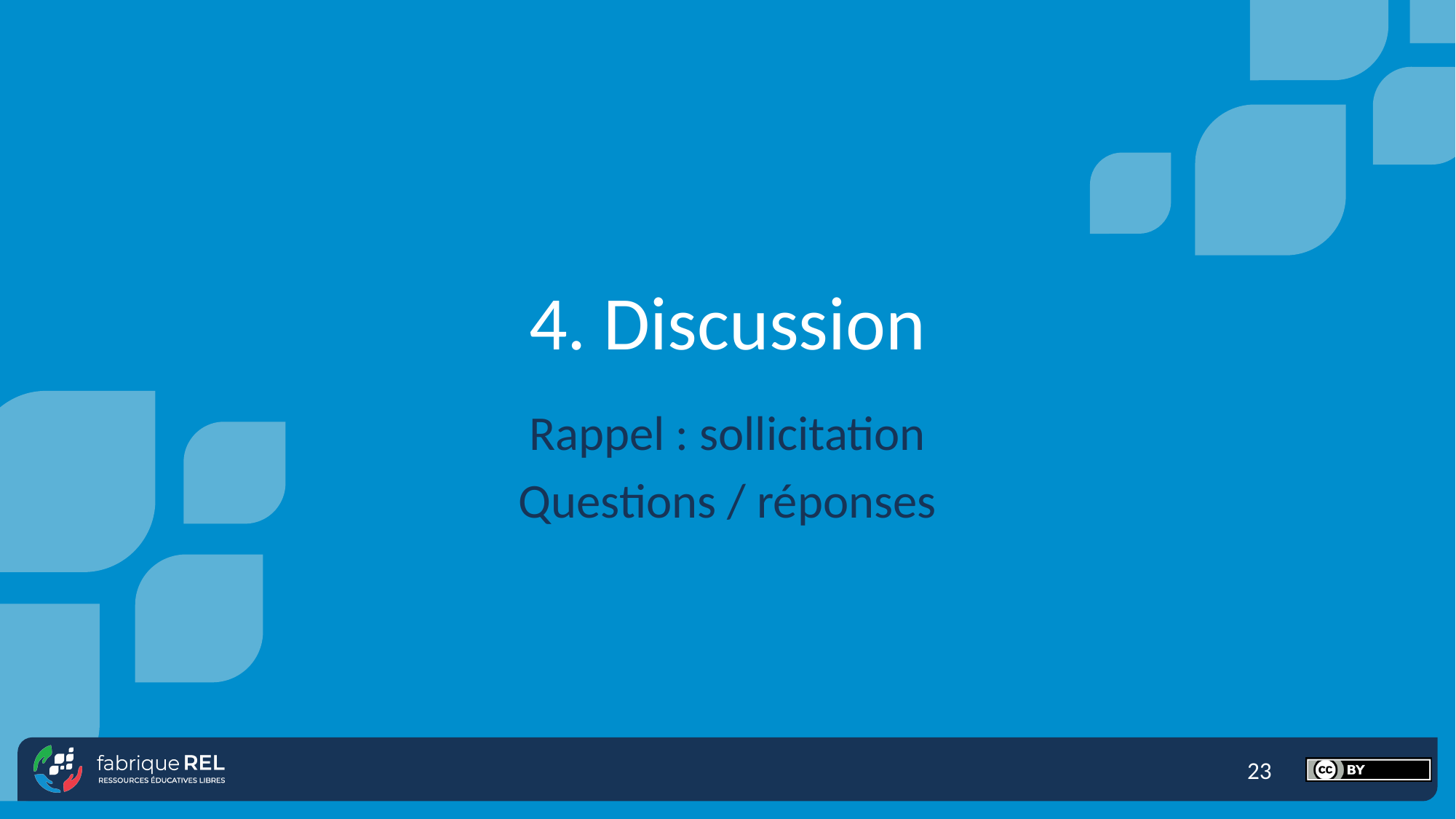

# 4. Discussion
Rappel : sollicitation
Questions / réponses
23